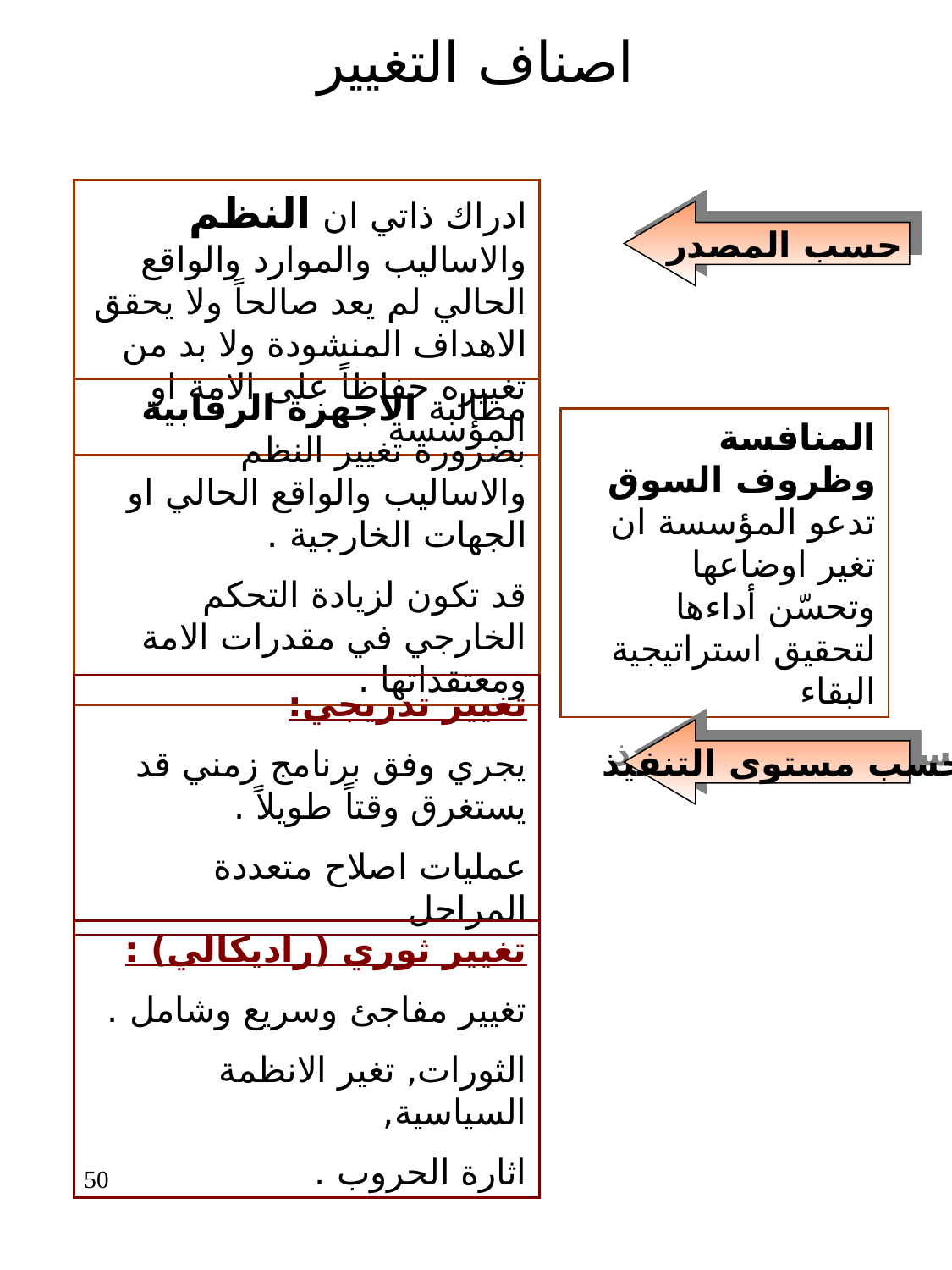

# اصناف التغيير
ادراك ذاتي ان النظم والاساليب والموارد والواقع الحالي لم يعد صالحاً ولا يحقق الاهداف المنشودة ولا بد من تغييره حفاظاً على الامة او المؤسسة
حسب المصدر
مطالبة الاجهزة الرقابية بضرورة تغيير النظم والاساليب والواقع الحالي او الجهات الخارجية .
قد تكون لزيادة التحكم  الخارجي في مقدرات الامة ومعتقداتها .
المنافسة وظروف السوق تدعو المؤسسة ان تغير اوضاعها وتحسّن أداءها لتحقيق استراتيجية البقاء
تغيير تدريجي:
يجري وفق برنامج زمني قد يستغرق وقتاً طويلاً .
عمليات اصلاح متعددة المراحل
حسب مستوى التنفيذ
تغيير ثوري (راديكالي) :
تغيير مفاجئ وسريع وشامل .
الثورات, تغير الانظمة السياسية,
اثارة الحروب .
50